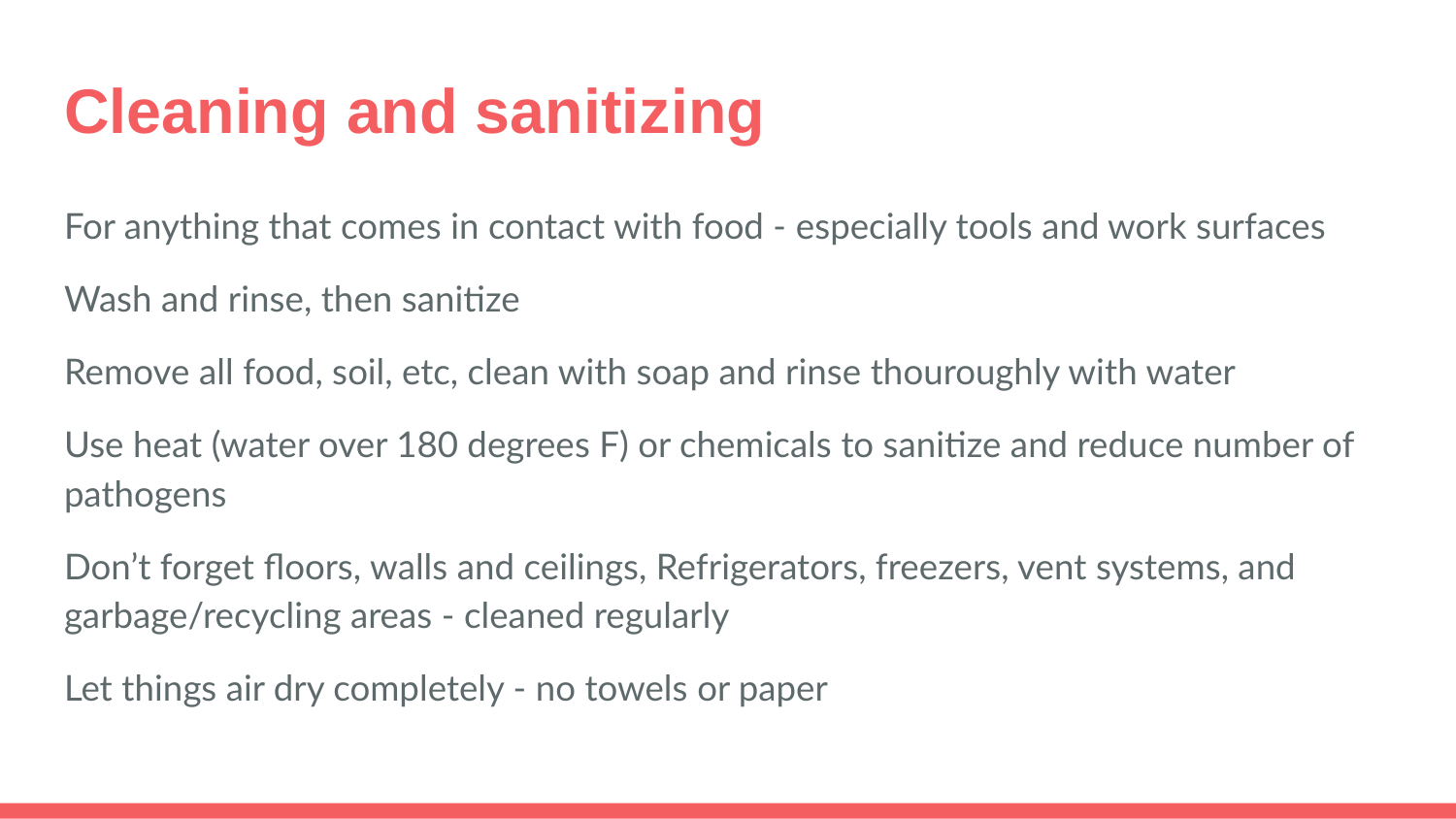

# Cleaning and sanitizing
For anything that comes in contact with food - especially tools and work surfaces
Wash and rinse, then sanitize
Remove all food, soil, etc, clean with soap and rinse thouroughly with water
Use heat (water over 180 degrees F) or chemicals to sanitize and reduce number of pathogens
Don’t forget floors, walls and ceilings, Refrigerators, freezers, vent systems, and garbage/recycling areas - cleaned regularly
Let things air dry completely - no towels or paper